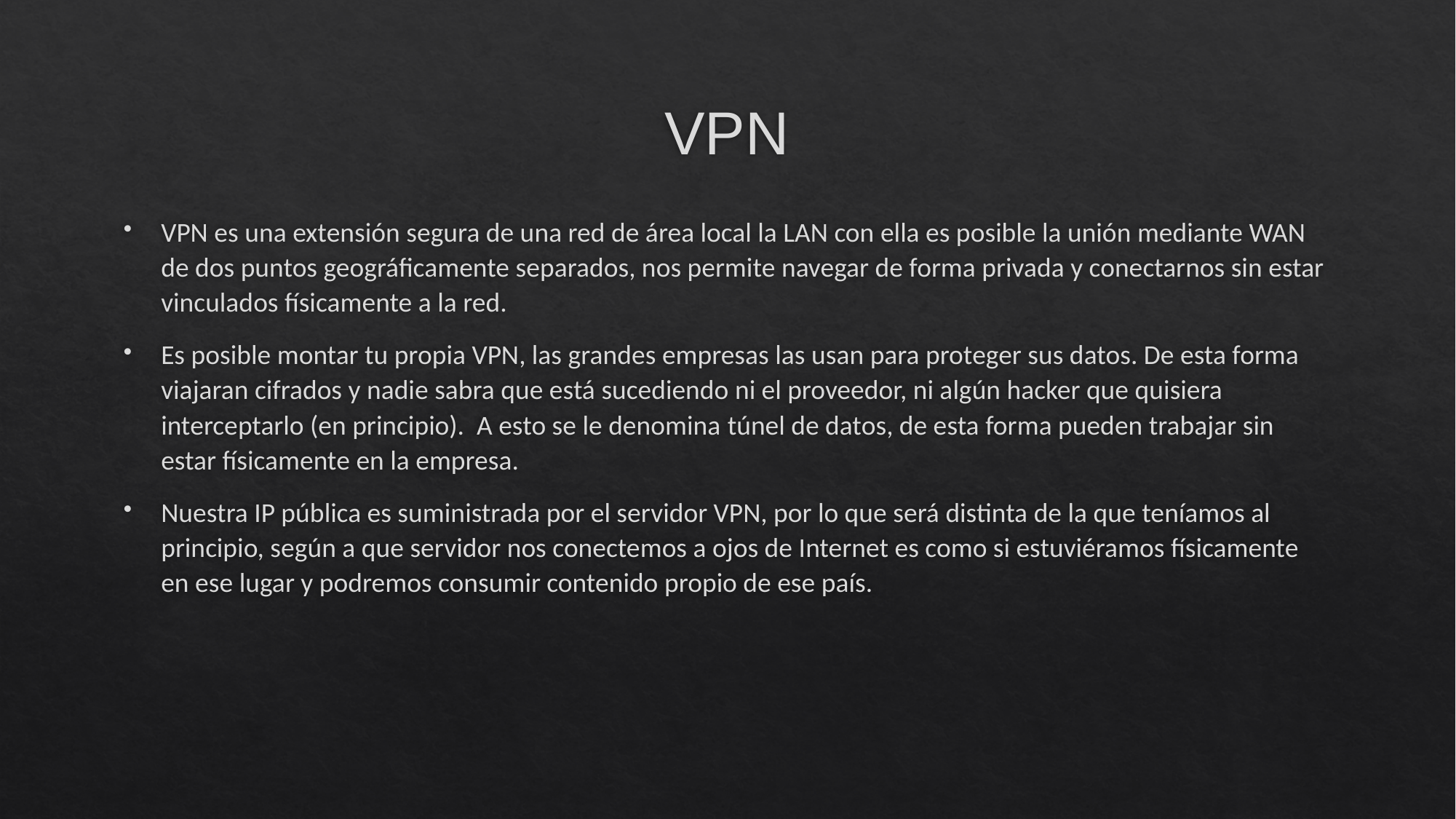

# VPN
VPN es una extensión segura de una red de área local la LAN con ella es posible la unión mediante WAN de dos puntos geográficamente separados, nos permite navegar de forma privada y conectarnos sin estar vinculados físicamente a la red.
Es posible montar tu propia VPN, las grandes empresas las usan para proteger sus datos. De esta forma viajaran cifrados y nadie sabra que está sucediendo ni el proveedor, ni algún hacker que quisiera interceptarlo (en principio).  A esto se le denomina túnel de datos, de esta forma pueden trabajar sin estar físicamente en la empresa.
Nuestra IP pública es suministrada por el servidor VPN, por lo que será distinta de la que teníamos al principio, según a que servidor nos conectemos a ojos de Internet es como si estuviéramos físicamente en ese lugar y podremos consumir contenido propio de ese país.